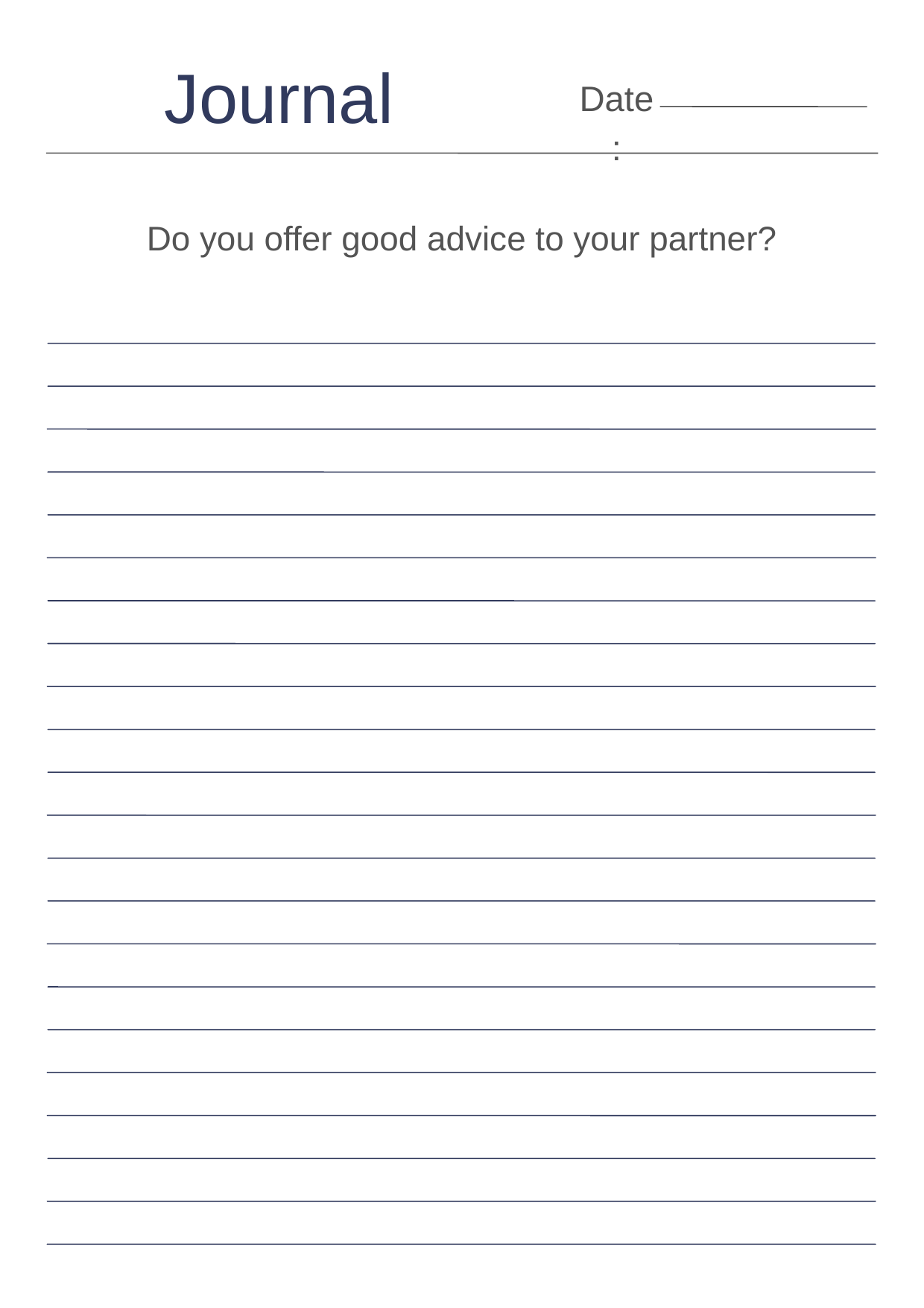

Journal
Date:

Do you offer good advice to your partner?